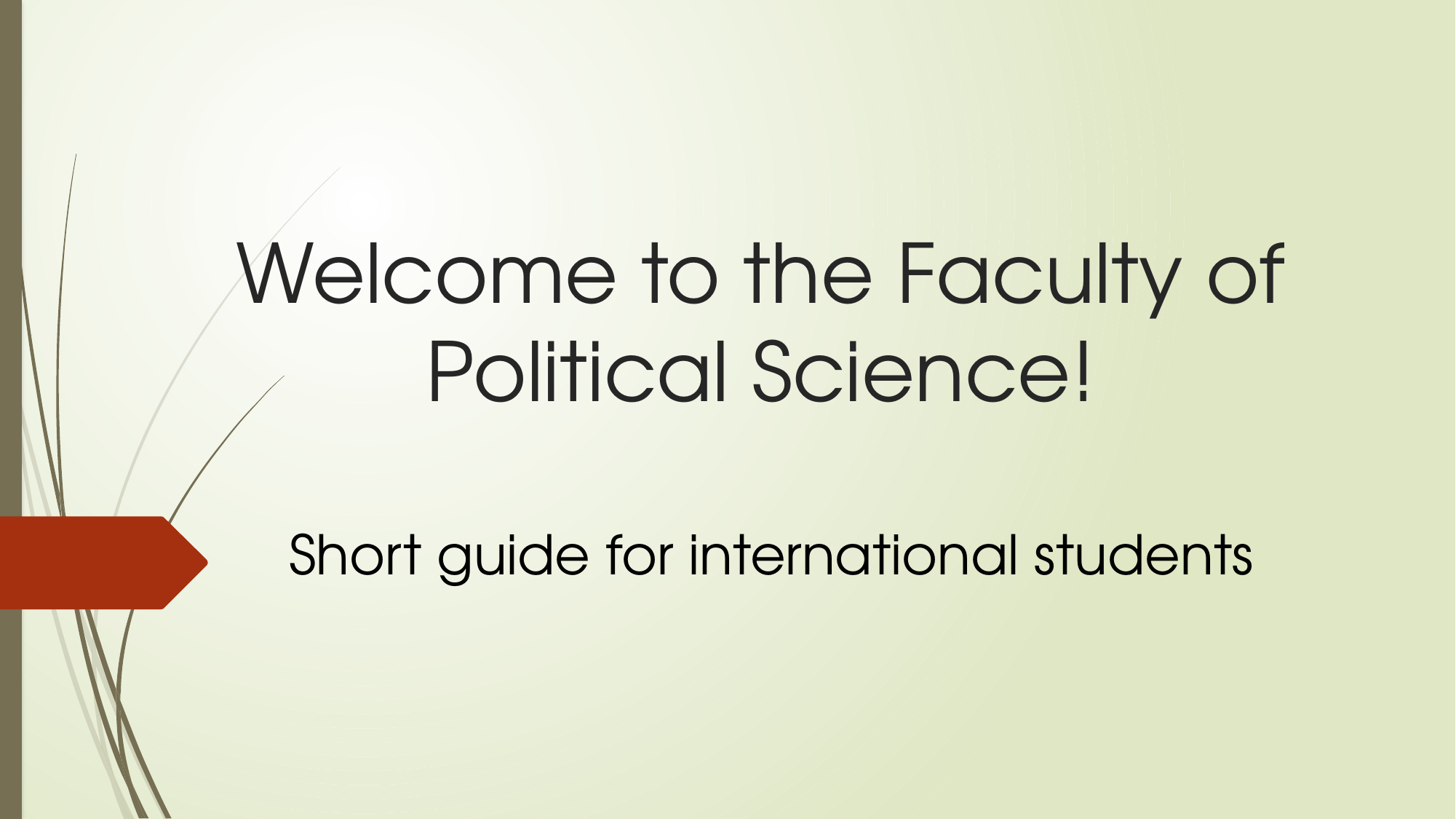

# Welcome to the Faculty of Political Science!
Short guide for international students